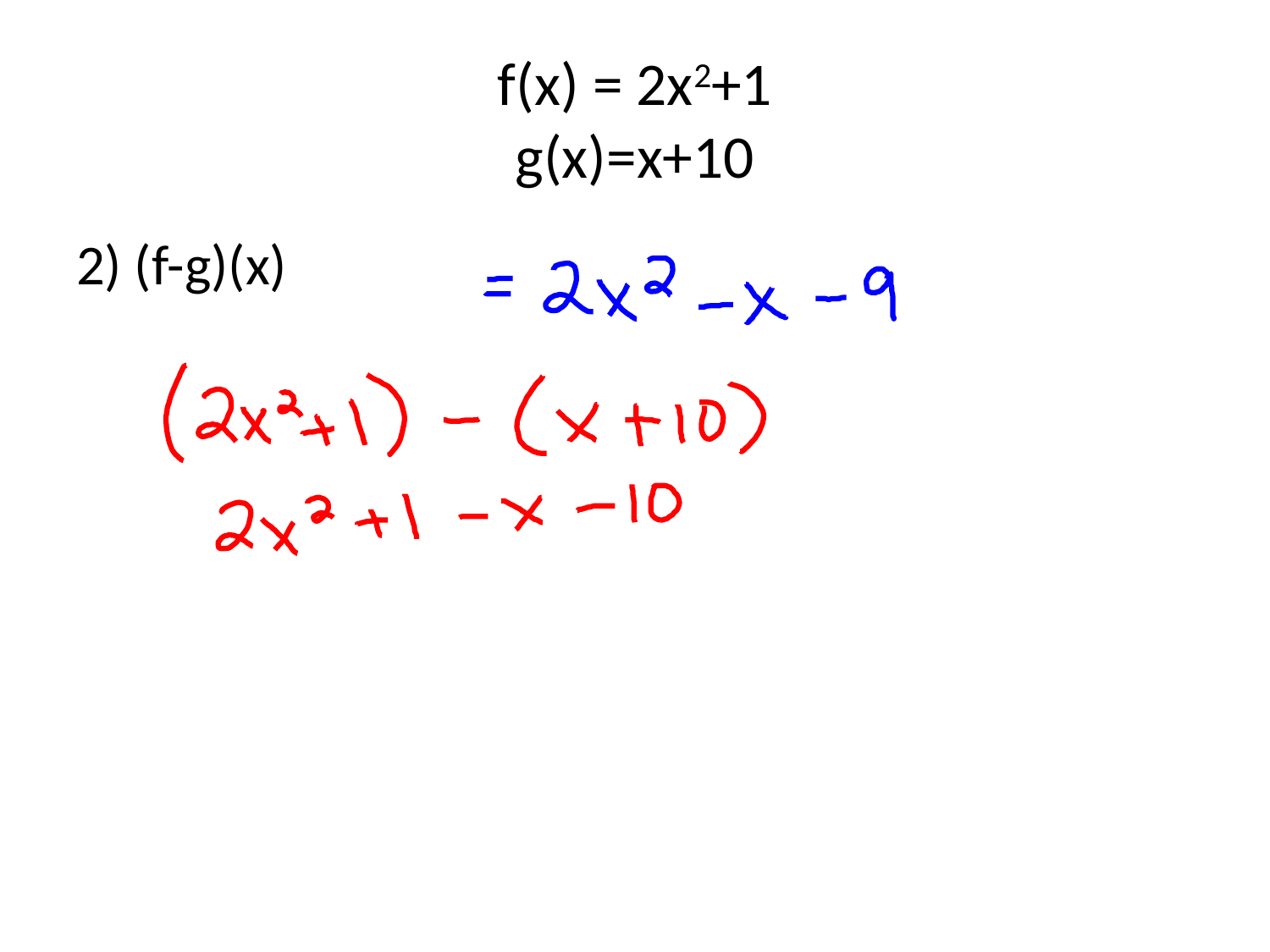

# f(x) = 2x2+1 g(x)=x+10
2) (f-g)(x)